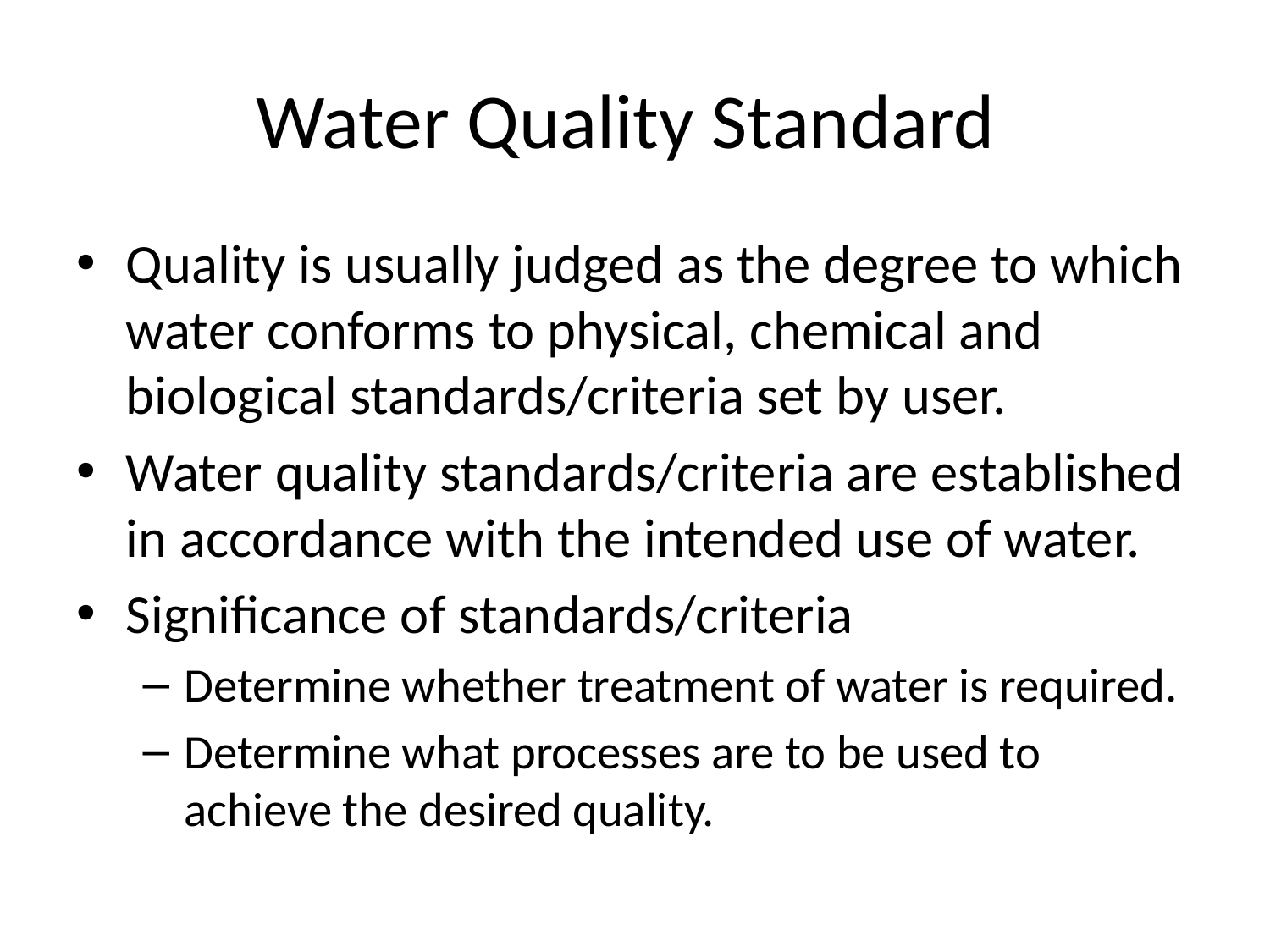

# Water Quality Standard
Quality is usually judged as the degree to which water conforms to physical, chemical and biological standards/criteria set by user.
Water quality standards/criteria are established in accordance with the intended use of water.
Significance of standards/criteria
Determine whether treatment of water is required.
Determine what processes are to be used to achieve the desired quality.